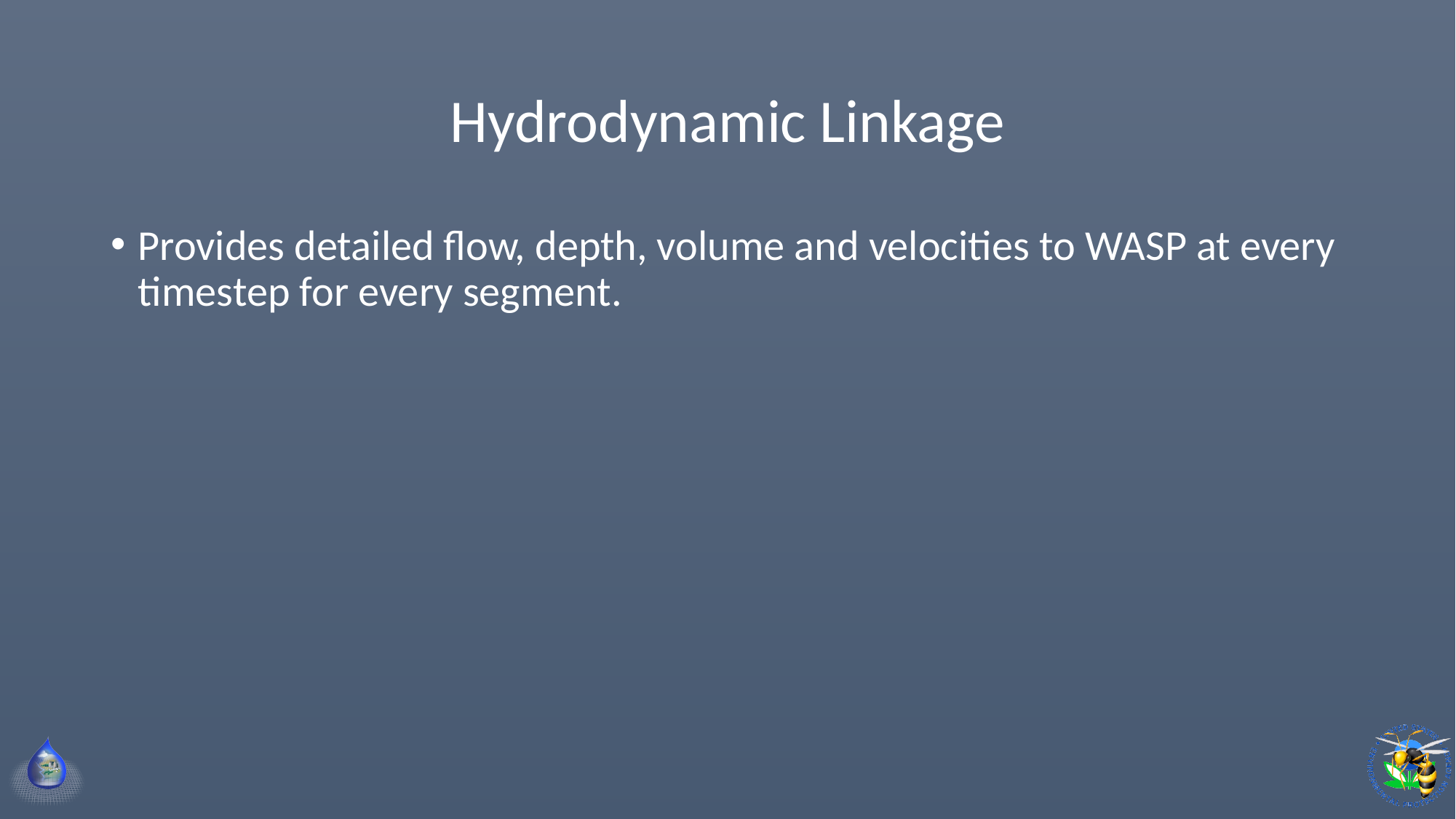

# Hydrodynamic Linkage
Provides detailed flow, depth, volume and velocities to WASP at every timestep for every segment.